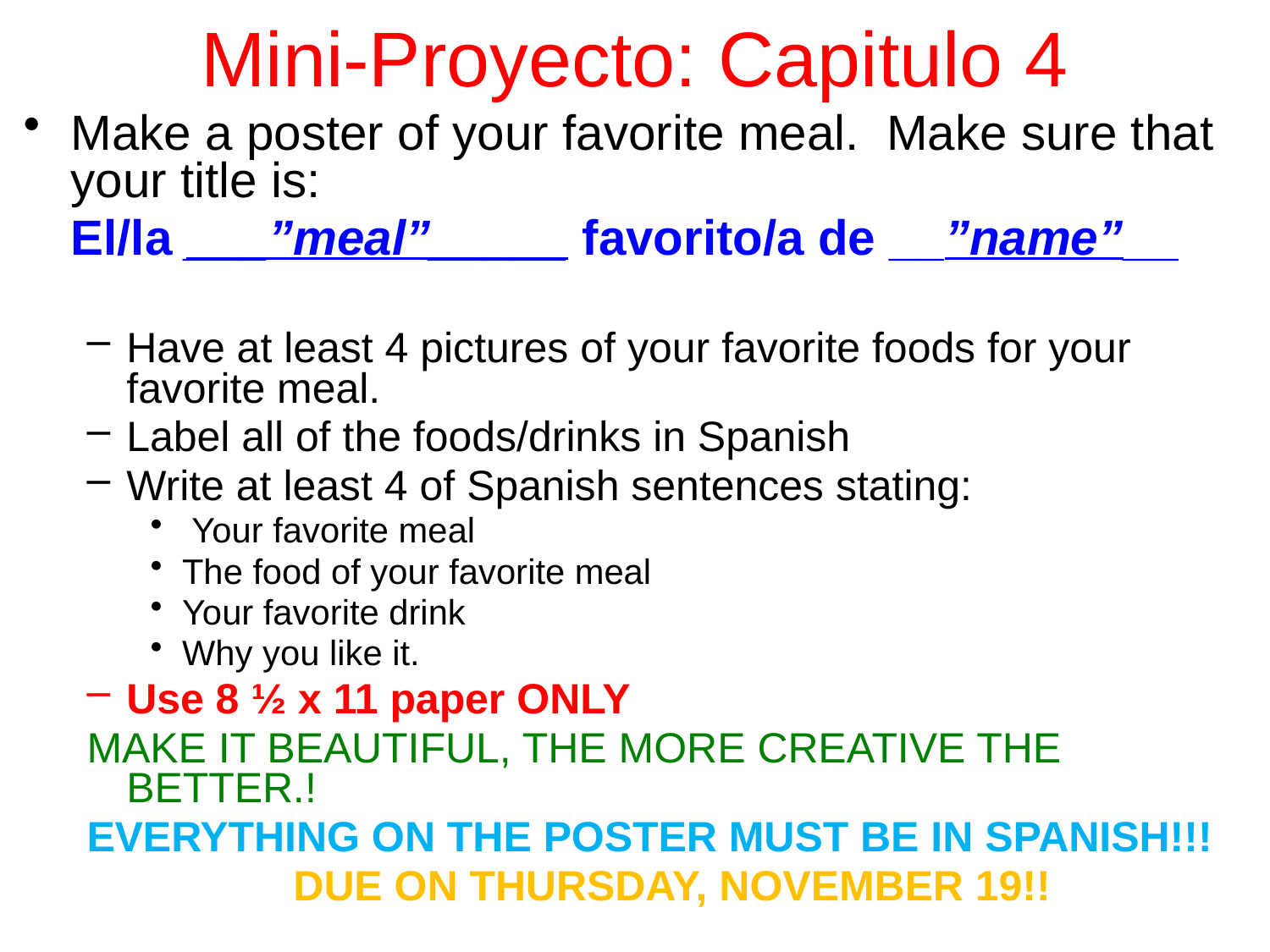

# Mini-Proyecto: Capitulo 4
Make a poster of your favorite meal.  Make sure that your title is:
	El/la ___”meal”_____ favorito/a de __”name”__

Have at least 4 pictures of your favorite foods for your favorite meal.
Label all of the foods/drinks in Spanish
Write at least 4 of Spanish sentences stating:
 Your favorite meal
The food of your favorite meal
Your favorite drink
Why you like it.
Use 8 ½ x 11 paper ONLY
MAKE IT BEAUTIFUL, THE MORE CREATIVE THE BETTER.!
EVERYTHING ON THE POSTER MUST BE IN SPANISH!!!
DUE ON THURSDAY, NOVEMBER 19!!